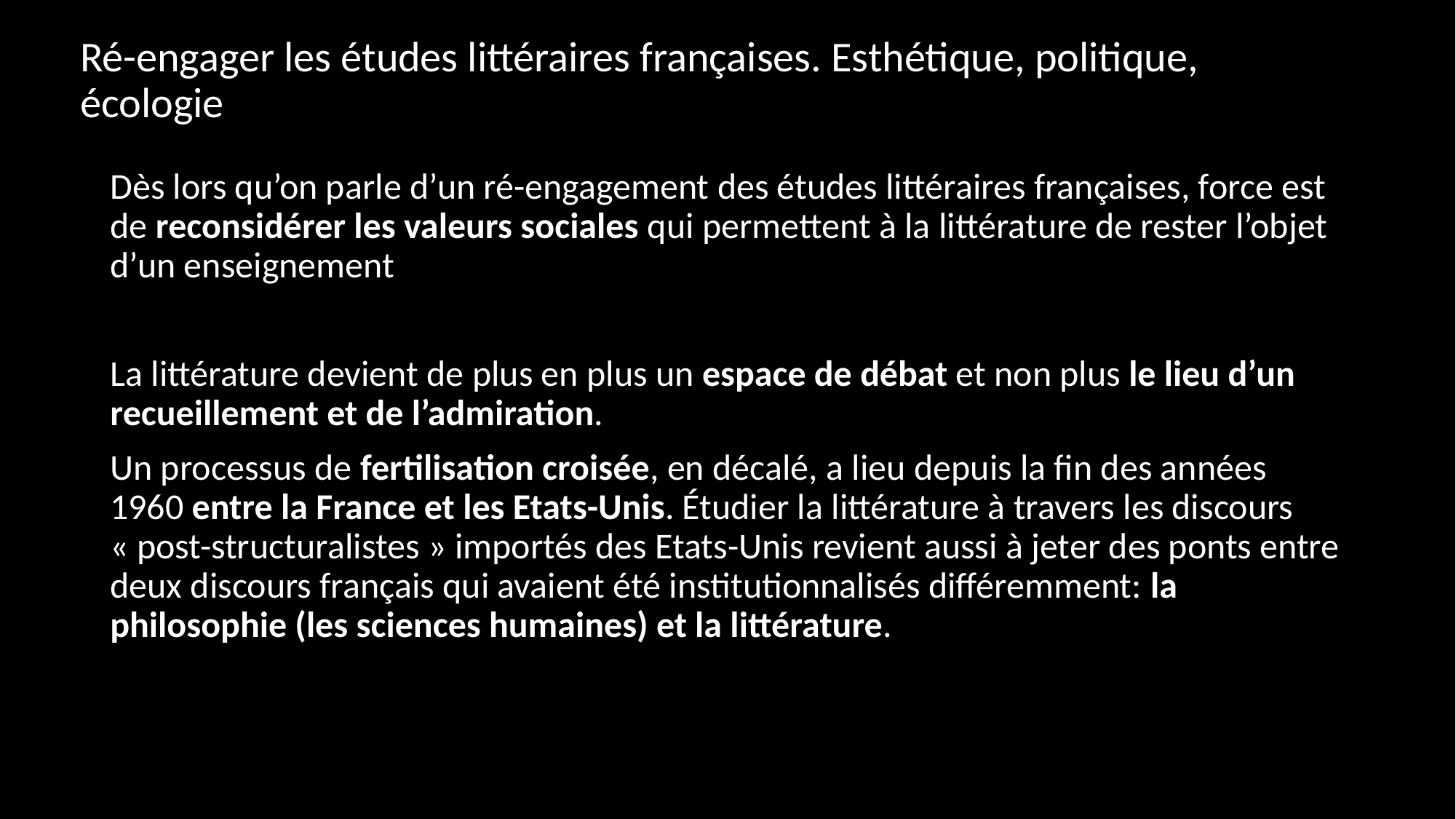

# Ré-engager les études littéraires françaises. Esthétique, politique, écologie
Dès lors qu’on parle d’un ré-engagement des études littéraires françaises, force est de reconsidérer les valeurs sociales qui permettent à la littérature de rester l’objet d’un enseignement

La littérature devient de plus en plus un espace de débat et non plus le lieu d’un recueillement et de l’admiration.
Un processus de fertilisation croisée, en décalé, a lieu depuis la fin des années 1960 entre la France et les Etats-Unis. Étudier la littérature à travers les discours « post-structuralistes » importés des Etats-Unis revient aussi à jeter des ponts entre deux discours français qui avaient été institutionnalisés différemment: la philosophie (les sciences humaines) et la littérature.